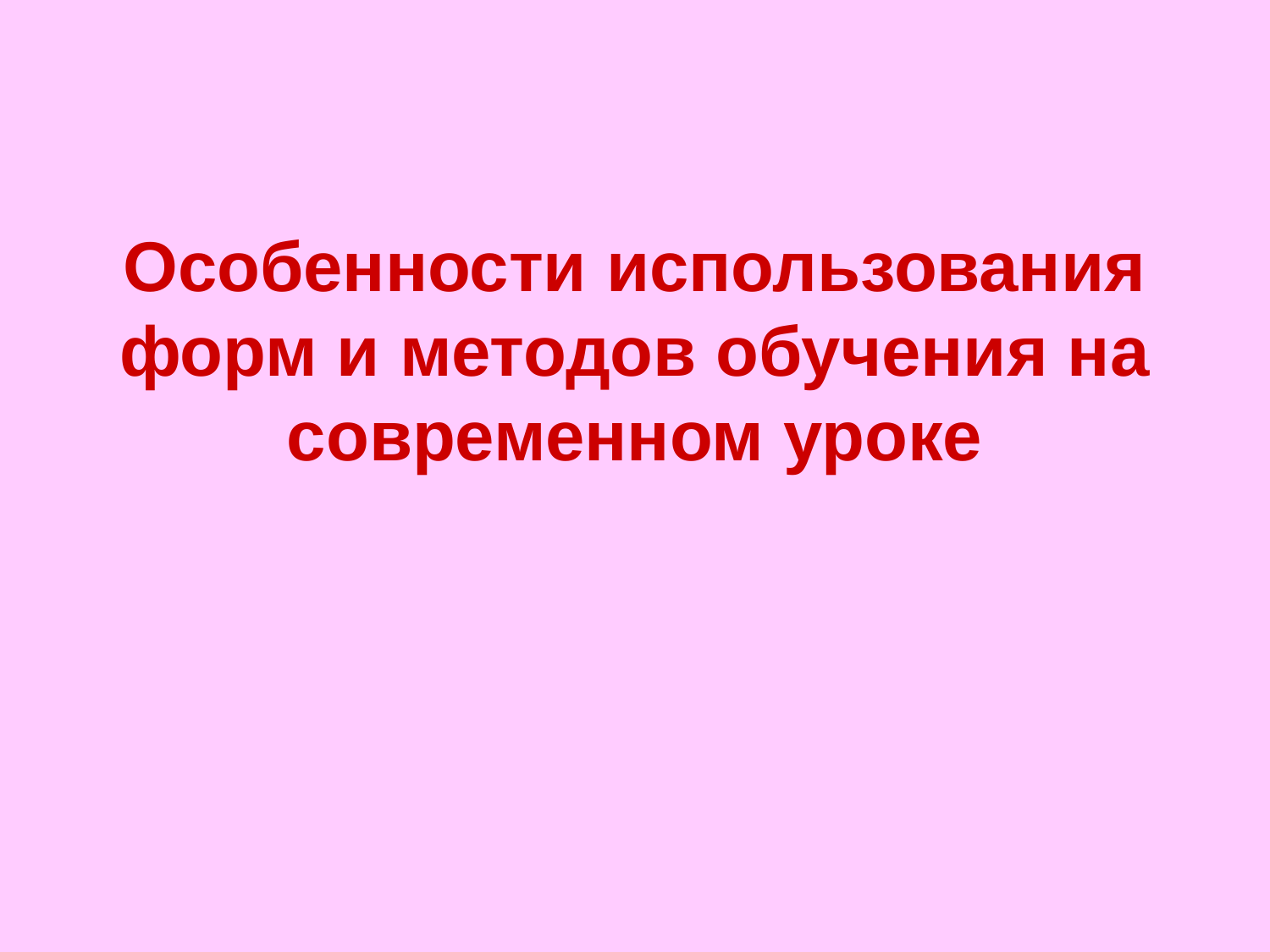

# Особенности использования форм и методов обучения на современном уроке